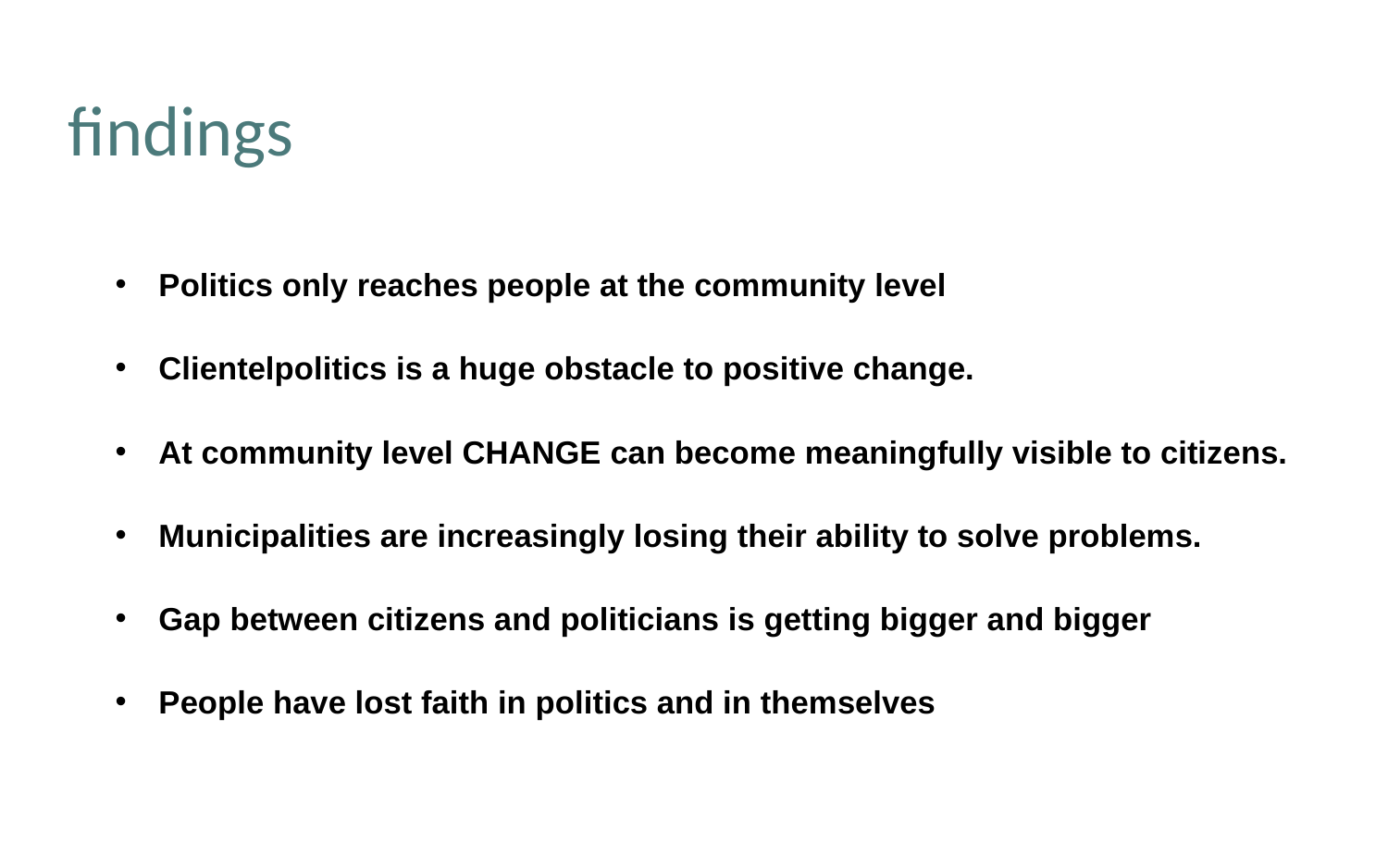

findings
Politics only reaches people at the community level
Clientelpolitics is a huge obstacle to positive change.
At community level CHANGE can become meaningfully visible to citizens.
Municipalities are increasingly losing their ability to solve problems.
Gap between citizens and politicians is getting bigger and bigger
People have lost faith in politics and in themselves